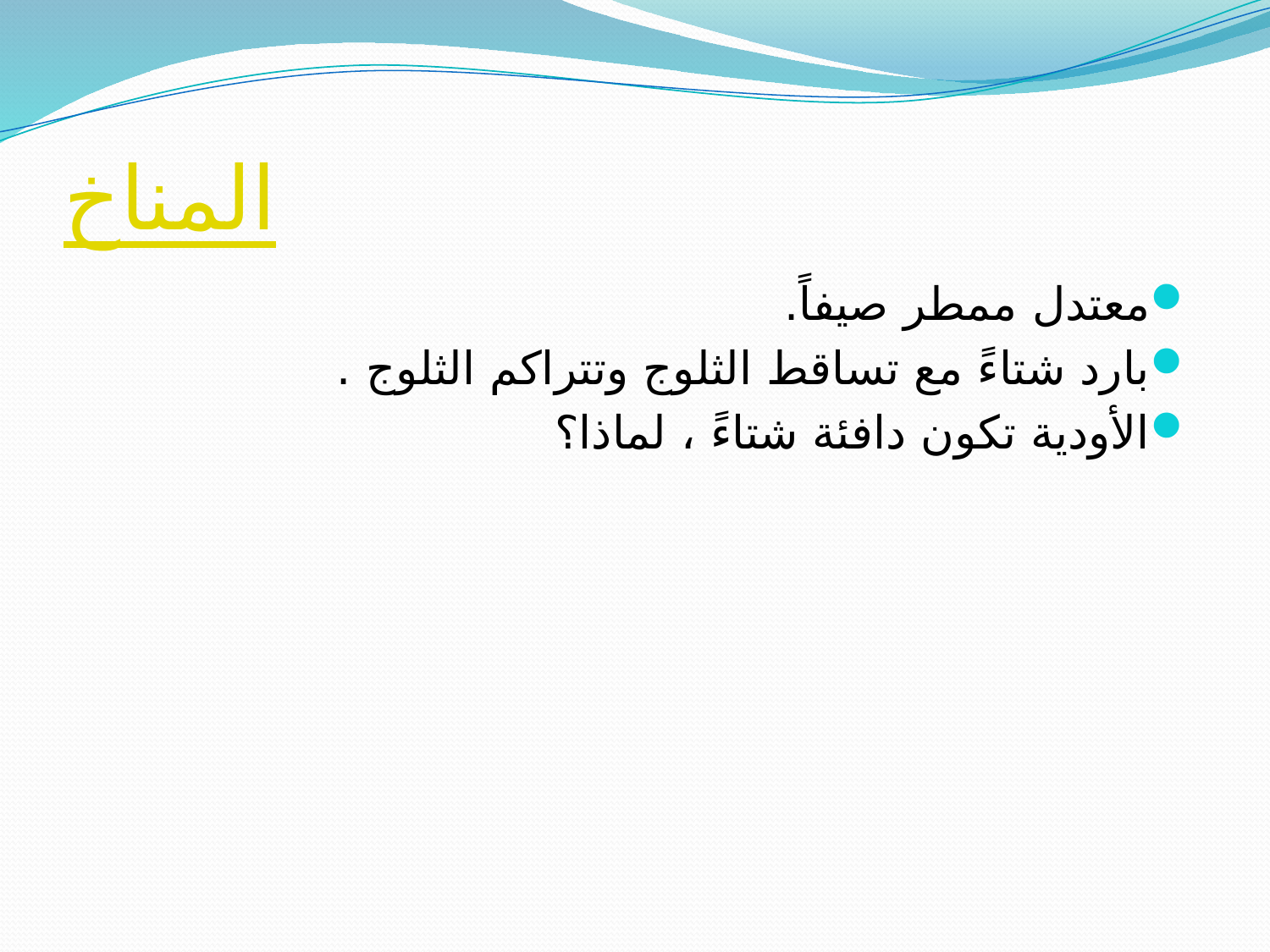

# المناخ
معتدل ممطر صيفاً.
بارد شتاءً مع تساقط الثلوج وتتراكم الثلوج .
الأودية تكون دافئة شتاءً ، لماذا؟